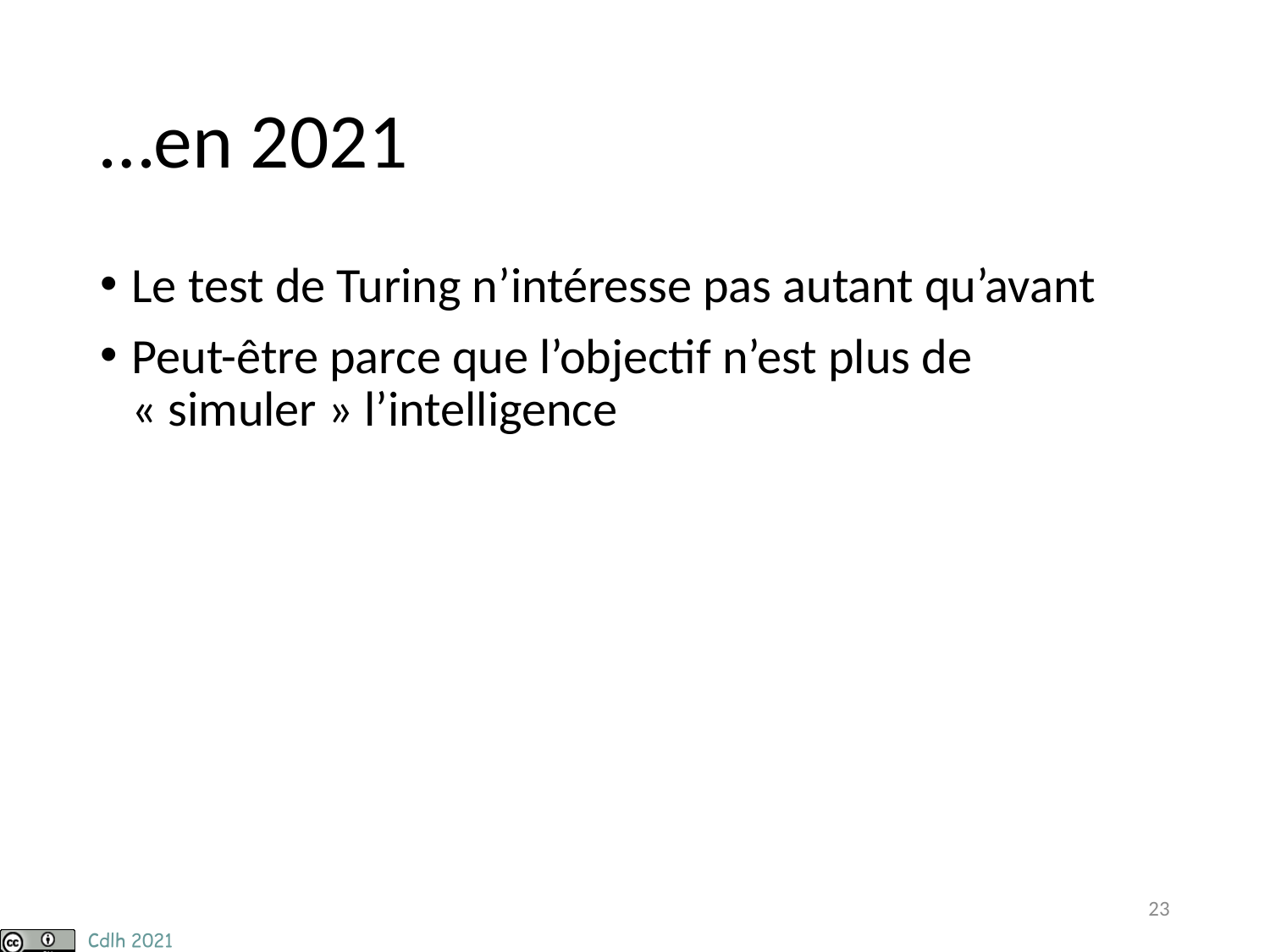

# …en 2021
Le test de Turing n’intéresse pas autant qu’avant
Peut-être parce que l’objectif n’est plus de « simuler » l’intelligence
23